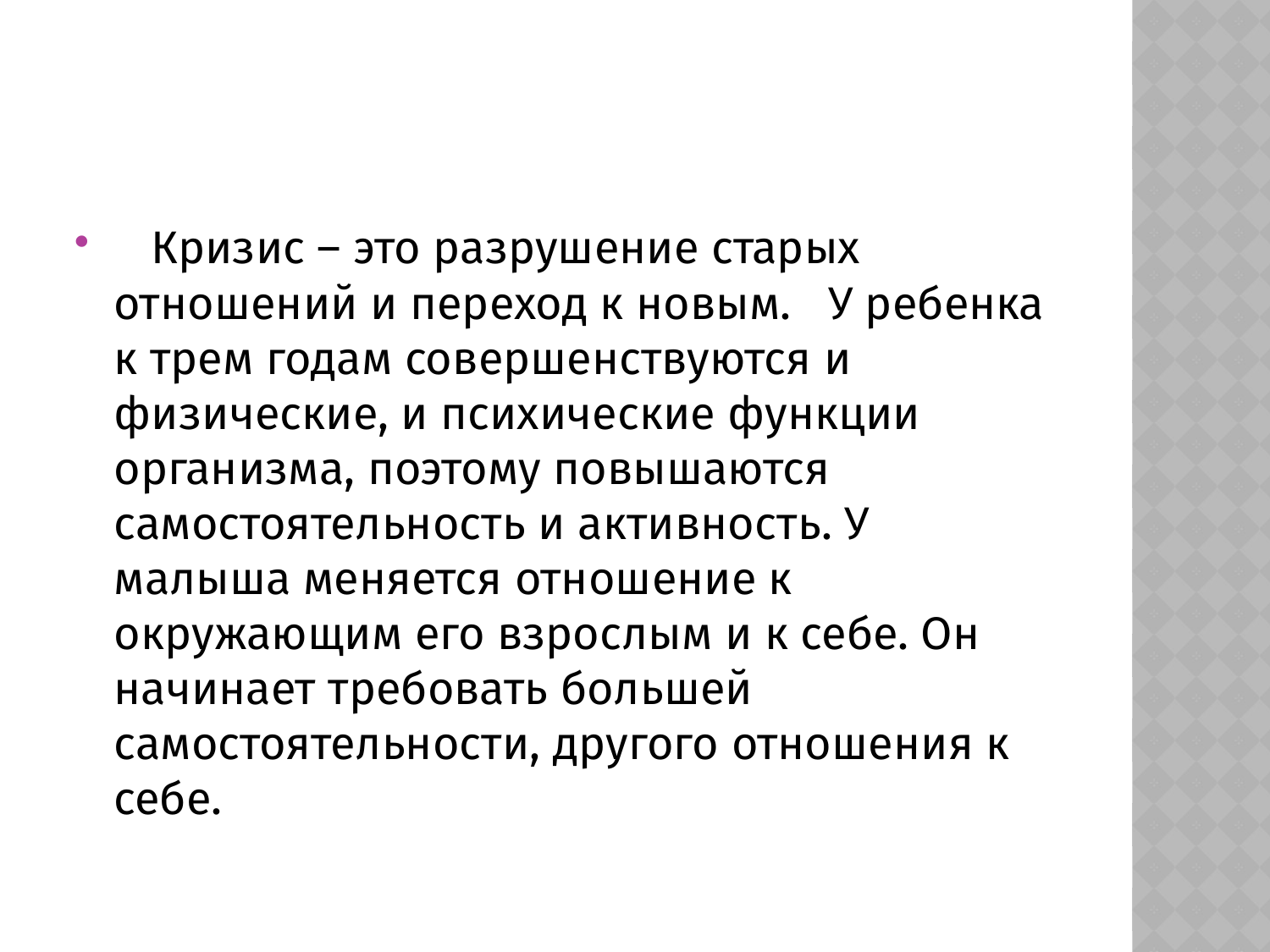

Кризис – это разрушение старых отношений и переход к новым.   У ребенка к трем годам совершенствуются и физические, и психические функции организма, поэтому повышаются самостоятельность и активность. У малыша меняется отношение к окружающим его взрослым и к себе. Он начинает требовать большей самостоятельности, другого отношения к себе.